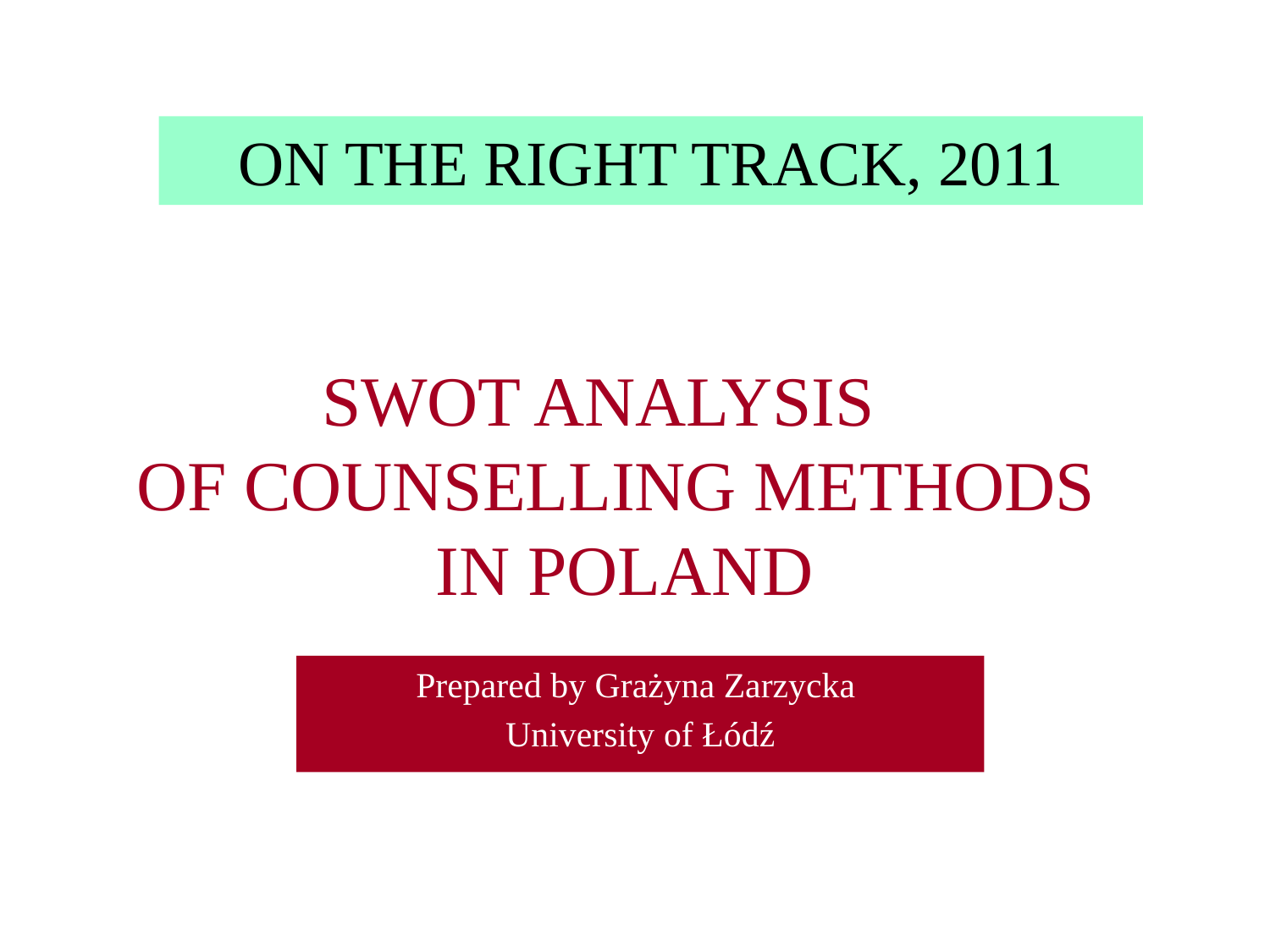

ON THE RIGHT TRACK, 2011
SWOT ANALYSIS
OF COUNSELLING METHODS
IN POLAND
Prepared by Grażyna Zarzycka
University of Łódź